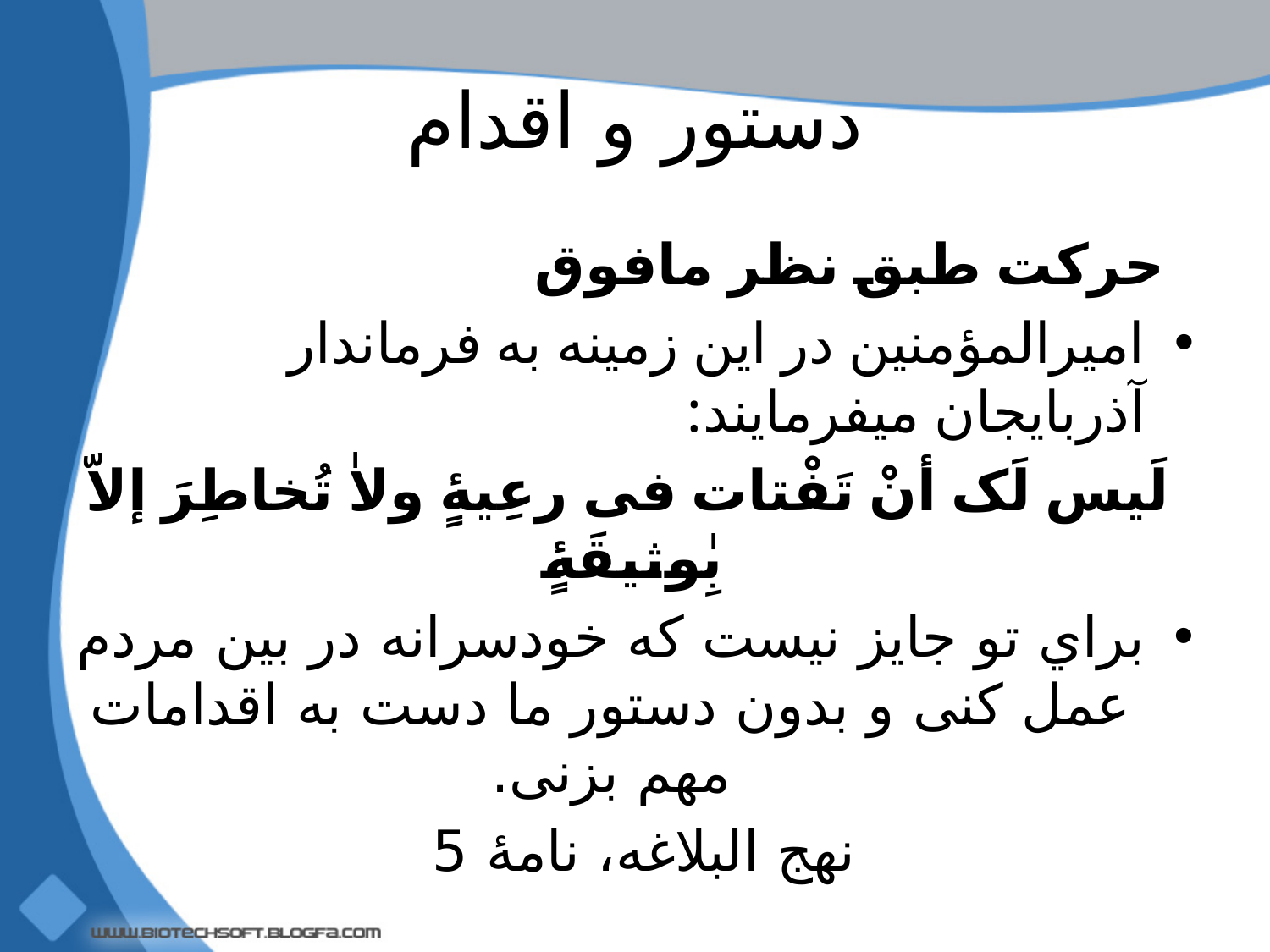

# دستور و اقدام
  حرکت طبق نظر مافوق
امیرالمؤمنین در این زمینه به فرماندار آذربایجان میفرمایند:
 لَیس لَک أنْ تَفْتات فی رعِیۀٍ ولاٰ تُخاطِرَ إلاّ بِٰوثیقَۀٍ
براي تو جایز نیست که خودسرانه در بین مردم عمل کنی و بدون دستور ما دست به اقدامات مهم بزنی.
نهج البلاغه، نامۀ 5